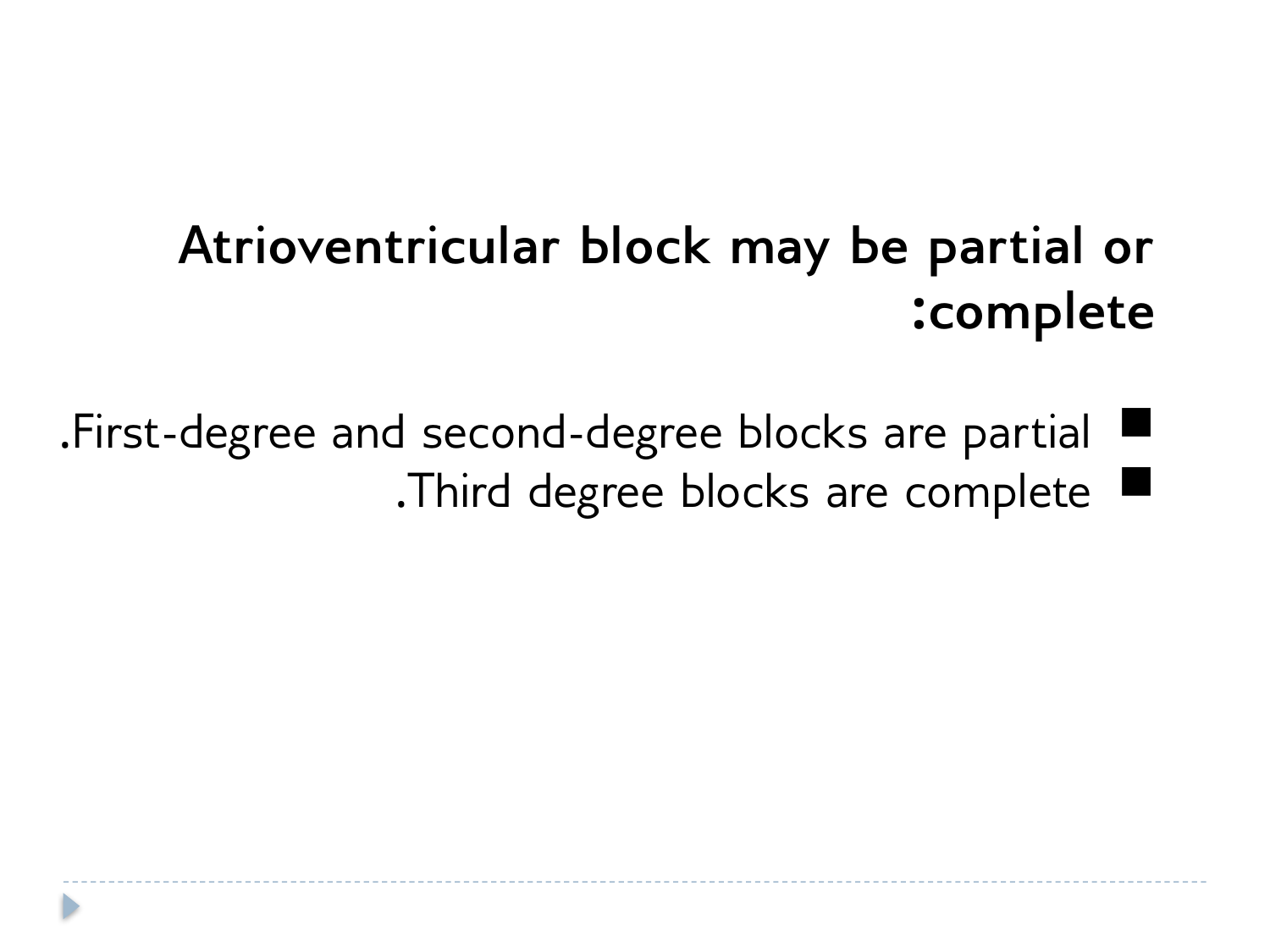

Atrioventricular block may be partial or complete:

First-degree and second-degree blocks are partial.
Third degree blocks are complete.